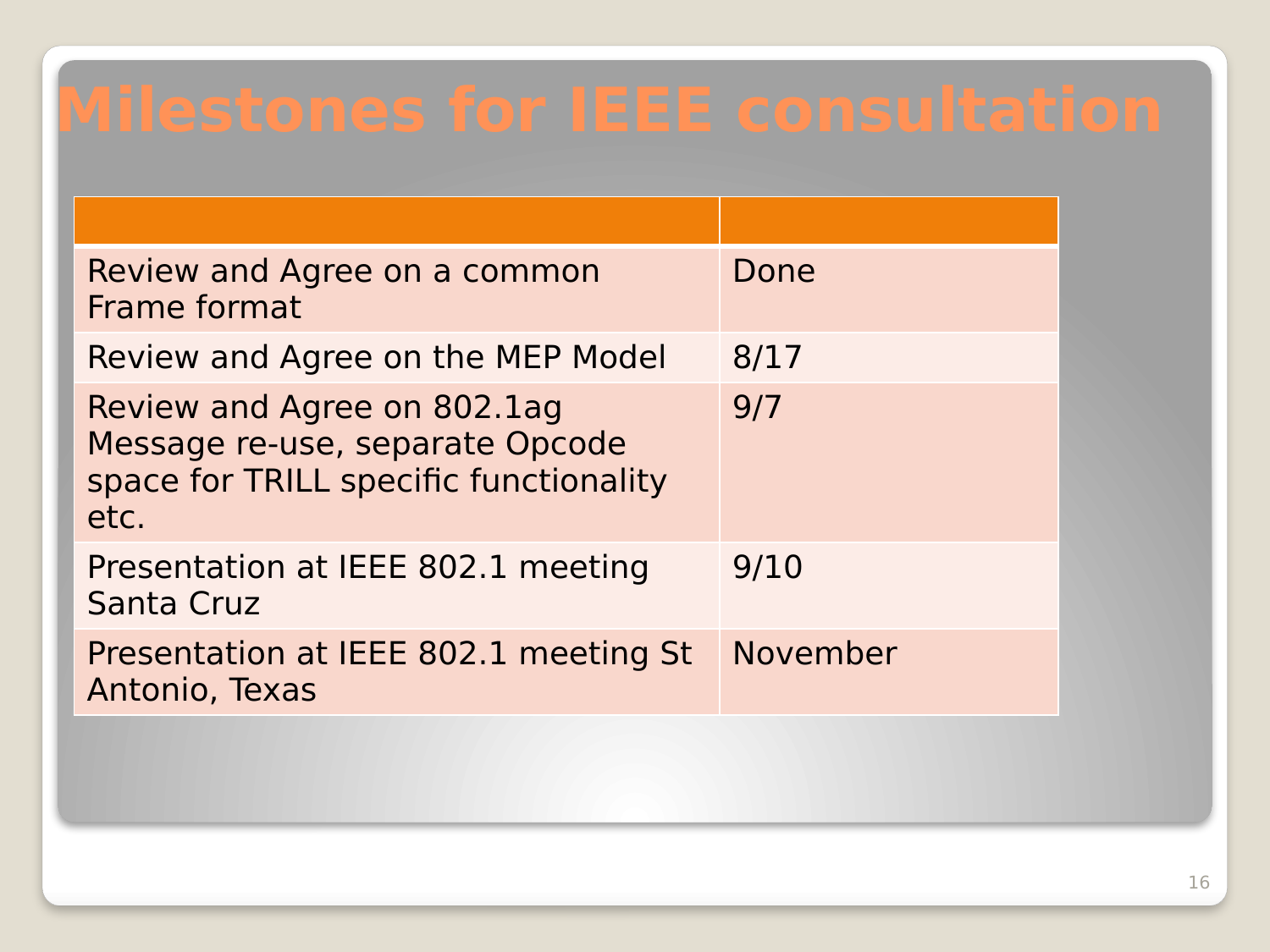

# Milestones for IEEE consultation
|  |  |
| --- | --- |
| Review and Agree on a common Frame format | Done |
| Review and Agree on the MEP Model | 8/17 |
| Review and Agree on 802.1ag Message re-use, separate Opcode space for TRILL specific functionality etc. | 9/7 |
| Presentation at IEEE 802.1 meeting Santa Cruz | 9/10 |
| Presentation at IEEE 802.1 meeting St Antonio, Texas | November |
16